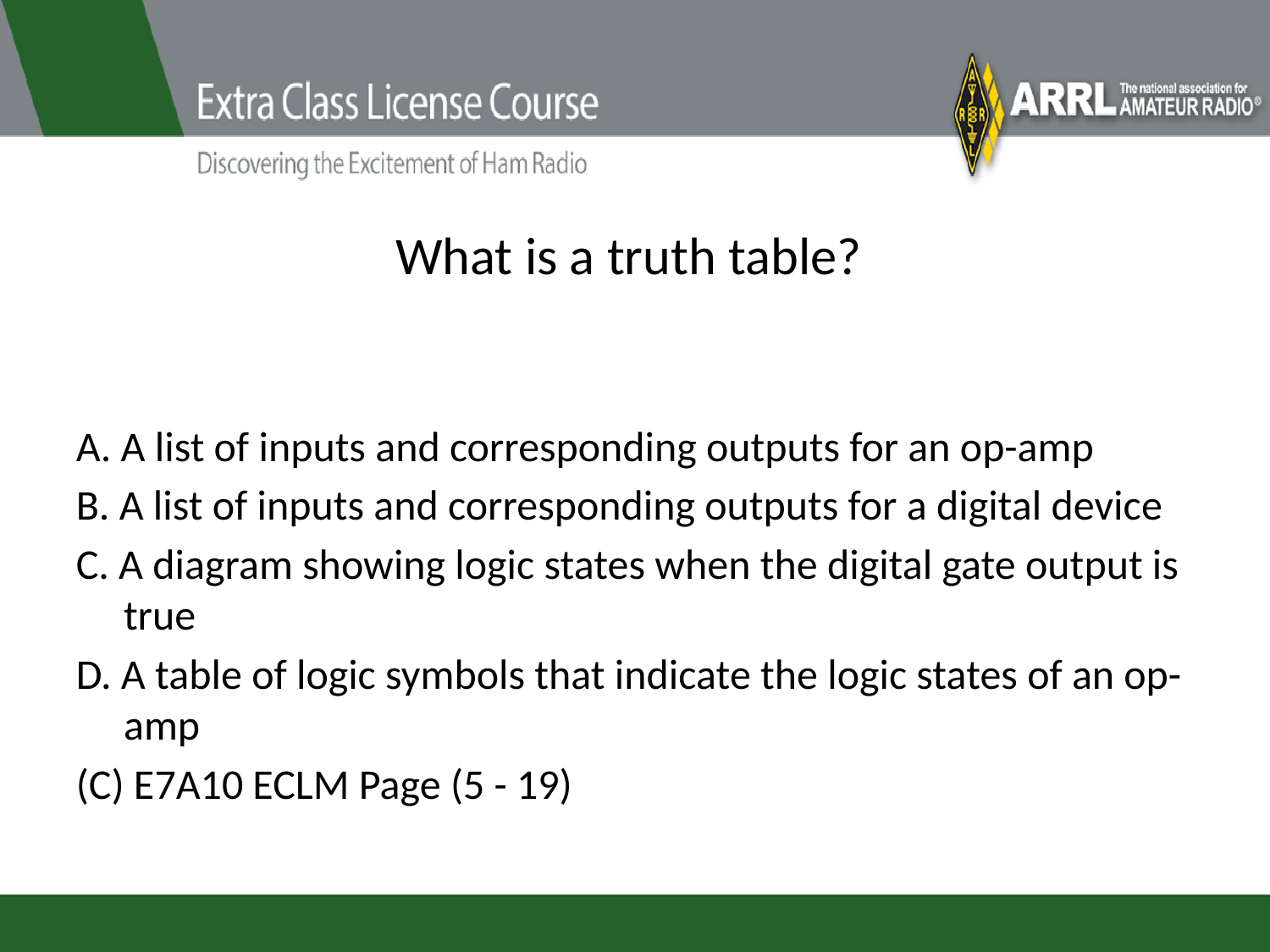

# What is a truth table?
A. A list of inputs and corresponding outputs for an op-amp
B. A list of inputs and corresponding outputs for a digital device
C. A diagram showing logic states when the digital gate output is true
D. A table of logic symbols that indicate the logic states of an op-amp
(C) E7A10 ECLM Page (5 - 19)